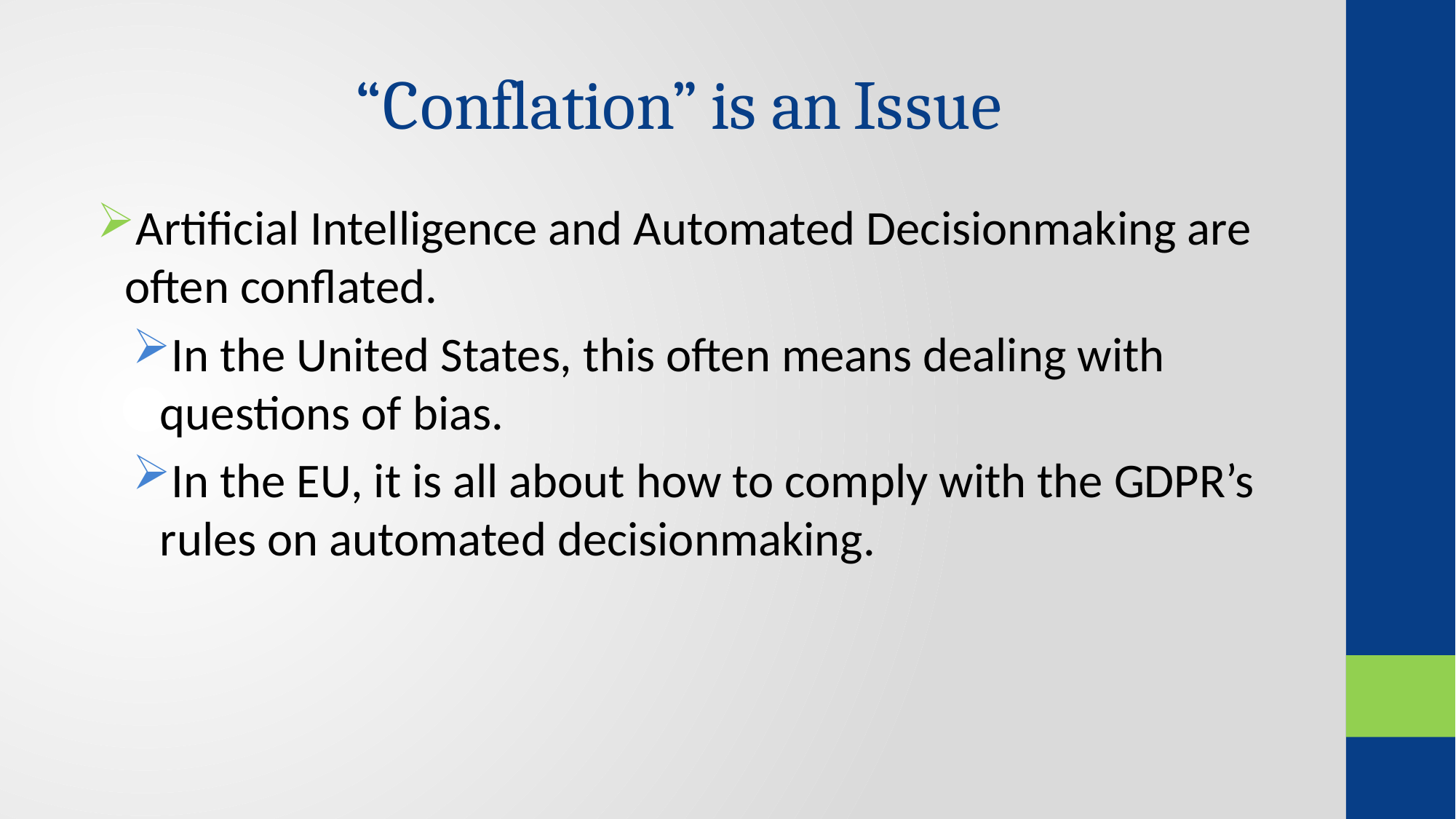

# “Conflation” is an Issue
Artificial Intelligence and Automated Decisionmaking are often conflated.
In the United States, this often means dealing with questions of bias.
In the EU, it is all about how to comply with the GDPR’s rules on automated decisionmaking.